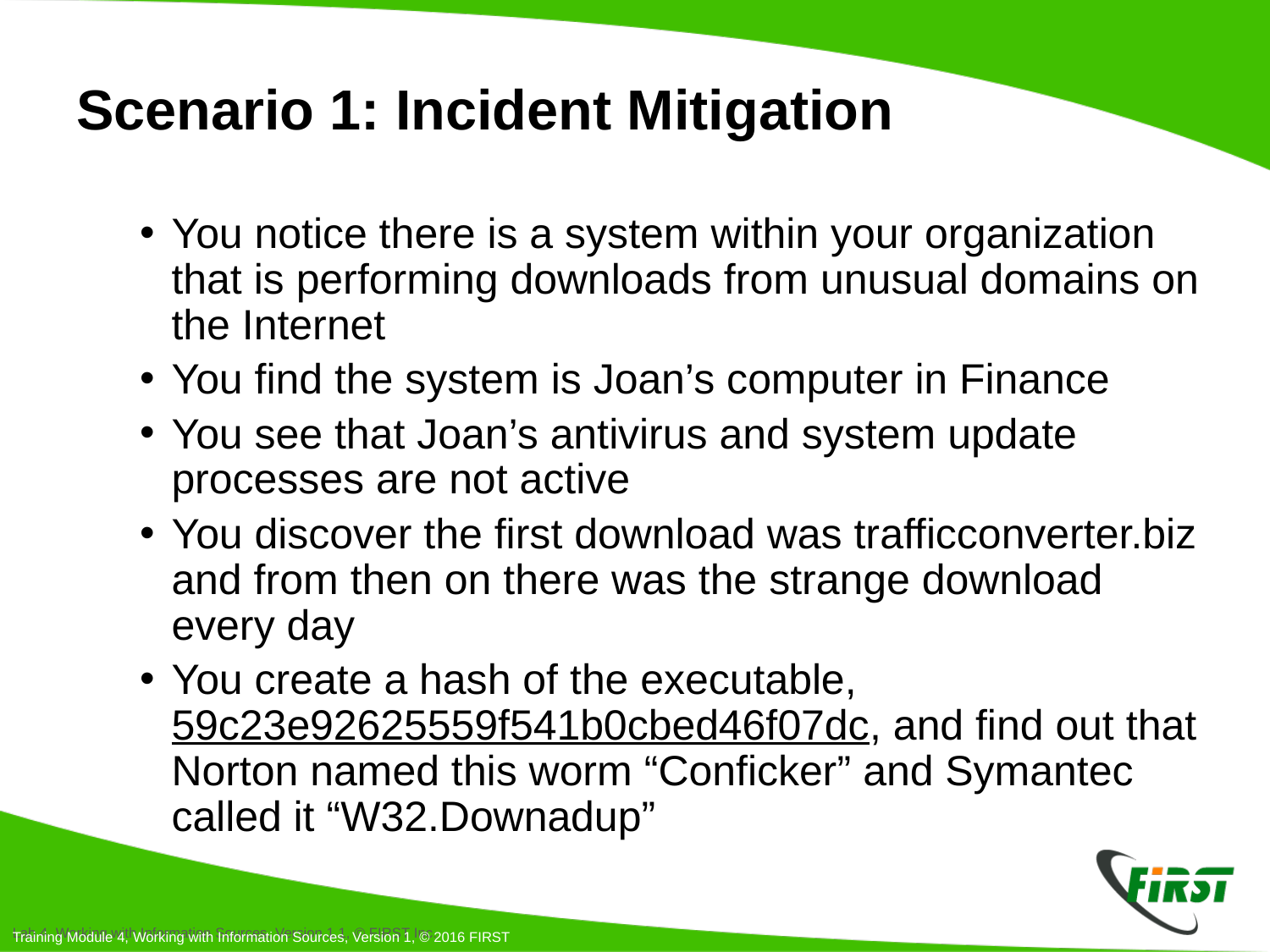

# Scenario 1: Incident Mitigation
You notice there is a system within your organization that is performing downloads from unusual domains on the Internet
You find the system is Joan’s computer in Finance
You see that Joan’s antivirus and system update processes are not active
You discover the first download was trafficconverter.biz and from then on there was the strange download every day
You create a hash of the executable, 59c23e92625559f541b0cbed46f07dc, and find out that Norton named this worm “Conficker” and Symantec called it “W32.Downadup”
Training Module 4, Working with Information Sources, Version 1, © 2016 FIRST